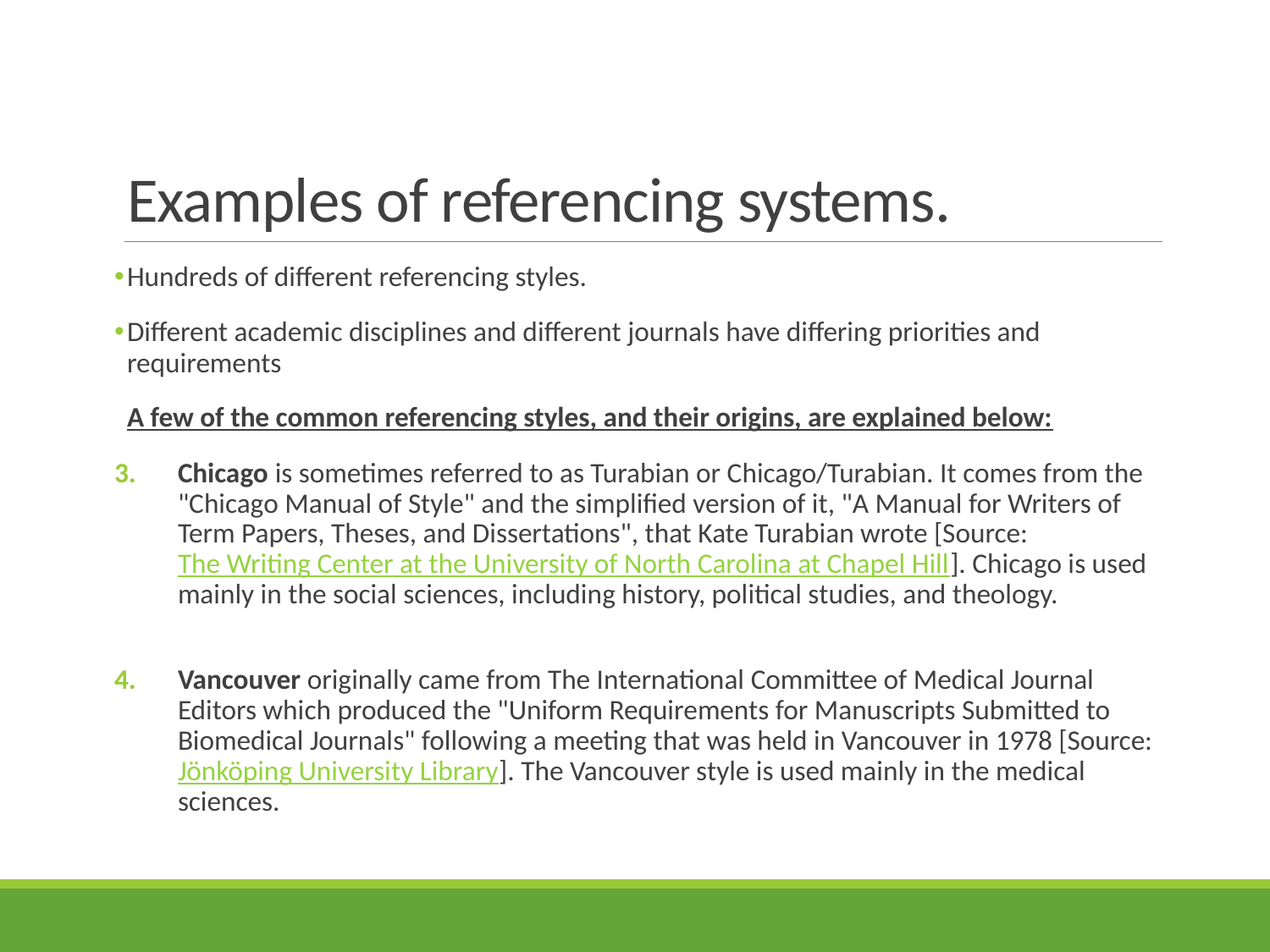

# Examples of referencing systems.
Hundreds of different referencing styles.
Different academic disciplines and different journals have differing priorities and requirements
A few of the common referencing styles, and their origins, are explained below:
Chicago is sometimes referred to as Turabian or Chicago/Turabian. It comes from the "Chicago Manual of Style" and the simplified version of it, "A Manual for Writers of Term Papers, Theses, and Dissertations", that Kate Turabian wrote [Source: The Writing Center at the University of North Carolina at Chapel Hill]. Chicago is used mainly in the social sciences, including history, political studies, and theology.
Vancouver originally came from The International Committee of Medical Journal Editors which produced the "Uniform Requirements for Manuscripts Submitted to Biomedical Journals" following a meeting that was held in Vancouver in 1978 [Source: Jönköping University Library]. The Vancouver style is used mainly in the medical sciences.